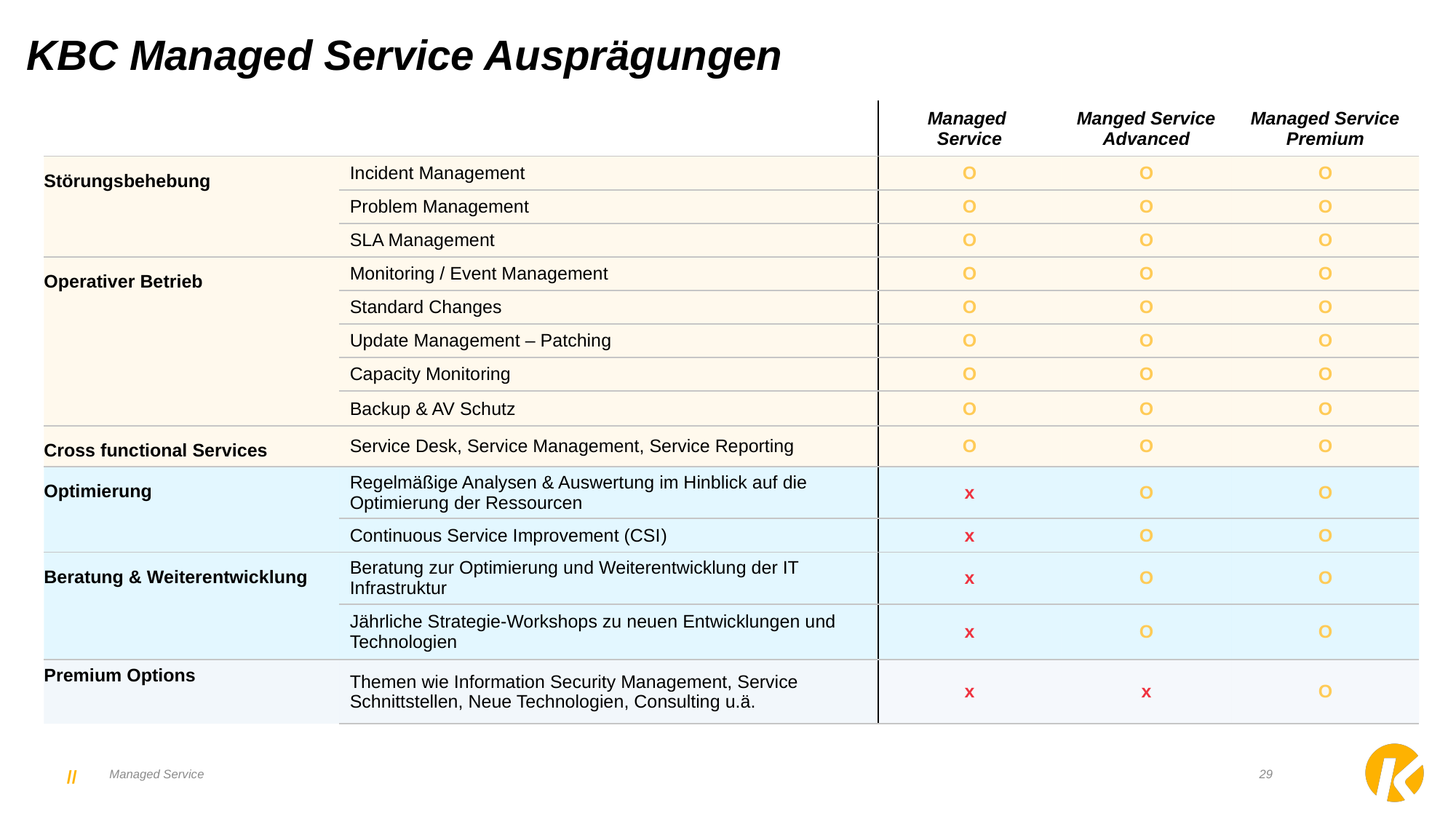

KBC Managed Service Ausprägungen
|  |  | Managed Service | Manged Service Advanced | Managed Service Premium |
| --- | --- | --- | --- | --- |
| Störungsbehebung | Incident Management | O | O | O |
|  | Problem Management | O | O | O |
|  | SLA Management | O | O | O |
| Operativer Betrieb | Monitoring / Event Management | O | O | O |
|  | Standard Changes | O | O | O |
|  | Update Management – Patching | O | O | O |
|  | Capacity Monitoring | O | O | O |
|  | Backup & AV Schutz | O | O | O |
| Cross functional Services | Service Desk, Service Management, Service Reporting | O | O | O |
| Optimierung | Regelmäßige Analysen & Auswertung im Hinblick auf die Optimierung der Ressourcen | x | O | O |
|  | Continuous Service Improvement (CSI) | x | O | O |
| Beratung & Weiterentwicklung | Beratung zur Optimierung und Weiterentwicklung der IT Infrastruktur | x | O | O |
|  | Jährliche Strategie-Workshops zu neuen Entwicklungen und Technologien | x | O | O |
| Premium Options | Themen wie Information Security Management, Service Schnittstellen, Neue Technologien, Consulting u.ä. | x | x | O |
29
Managed Service